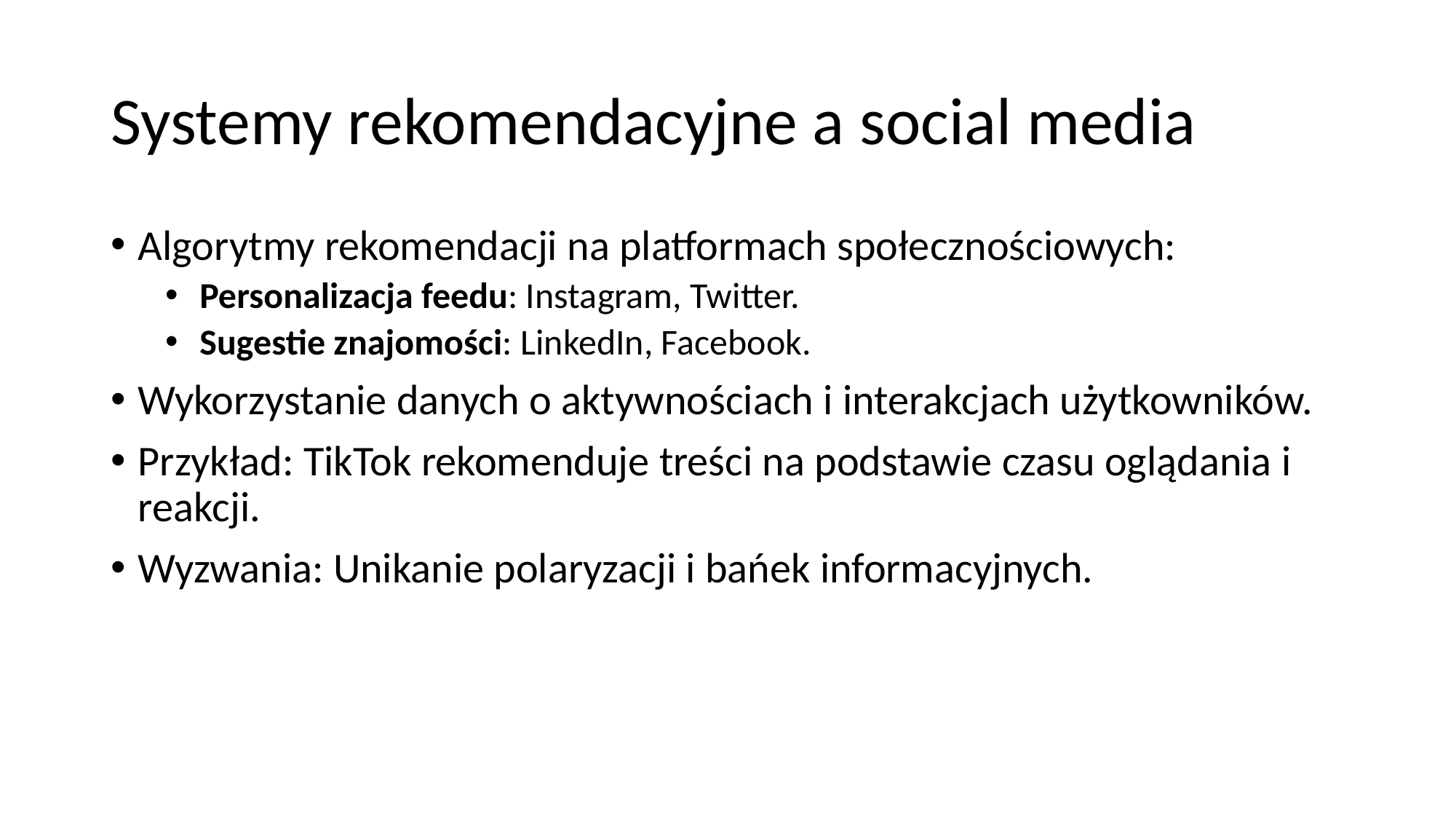

# Systemy rekomendacyjne a social media
Algorytmy rekomendacji na platformach społecznościowych:
Personalizacja feedu: Instagram, Twitter.
Sugestie znajomości: LinkedIn, Facebook.
Wykorzystanie danych o aktywnościach i interakcjach użytkowników.
Przykład: TikTok rekomenduje treści na podstawie czasu oglądania i reakcji.
Wyzwania: Unikanie polaryzacji i bańek informacyjnych.